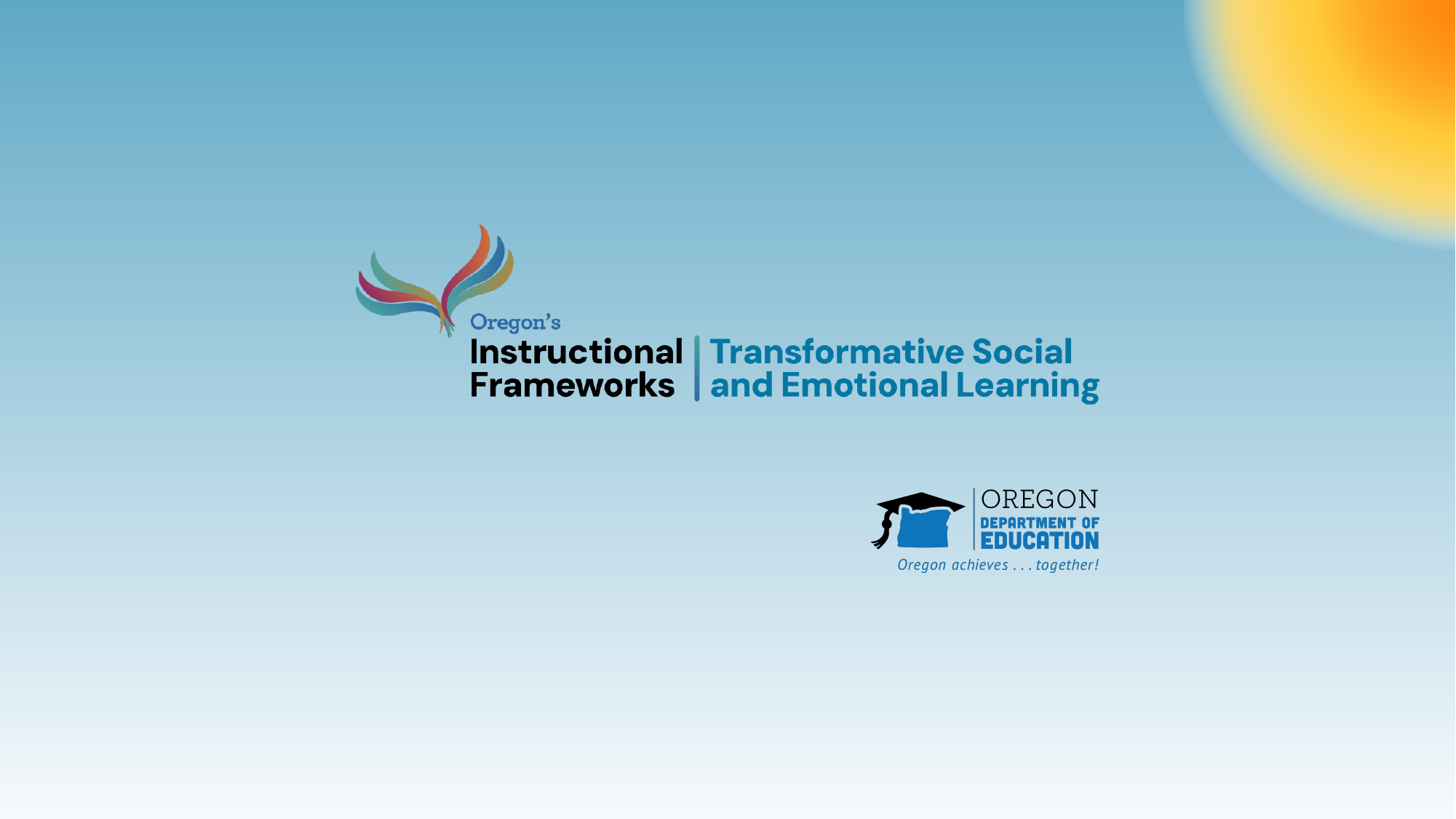

# Oregon’s Instructional Frameworks: Transformative Social and Emotional Learning